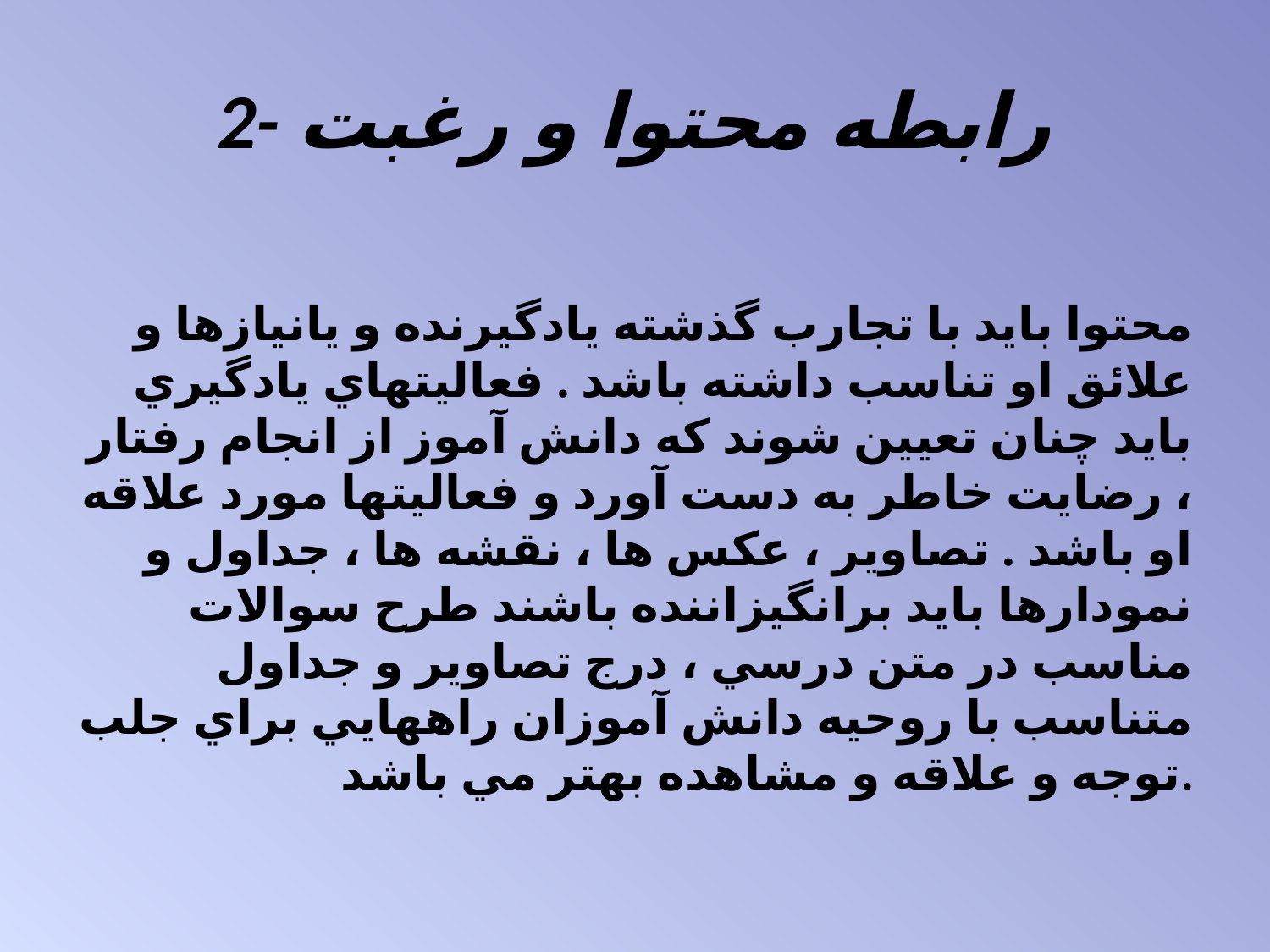

# 2- رابطه محتوا و رغبت

محتوا بايد با تجارب گذشته يادگيرنده و يانيازها و علائق او تناسب داشته باشد . فعاليتهاي يادگيري بايد چنان تعيين شوند كه دانش آموز از انجام رفتار ، رضايت خاطر به دست آورد و فعاليتها مورد علاقه او باشد . تصاوير ، عكس ها ، نقشه ها ، جداول و نمودارها بايد برانگيزاننده باشند طرح سوالات مناسب در متن درسي ، درج تصاوير و جداول متناسب با روحيه دانش آموزان راههايي براي جلب توجه و علاقه و مشاهده بهتر مي باشد.